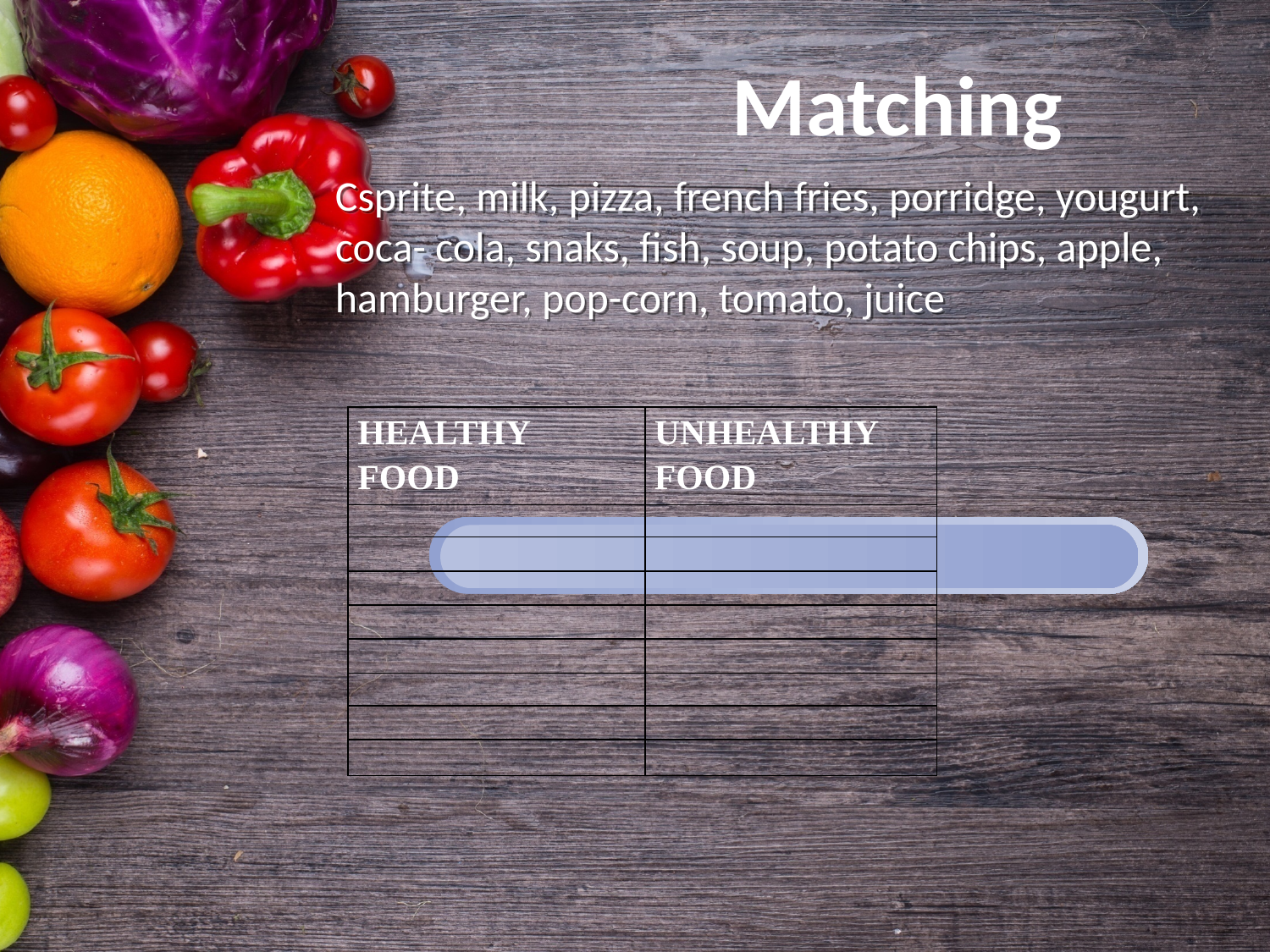

# Matching
Csprite, milk, pizza, french fries, porridge, yougurt, coca- cola, snaks, fish, soup, potato chips, apple, hamburger, pop-corn, tomato, juice

| HEALTHY FOOD | UNHEALTHY FOOD |
| --- | --- |
|  |  |
|  |  |
|  |  |
|  |  |
|  |  |
|  |  |
|  |  |
|  |  |